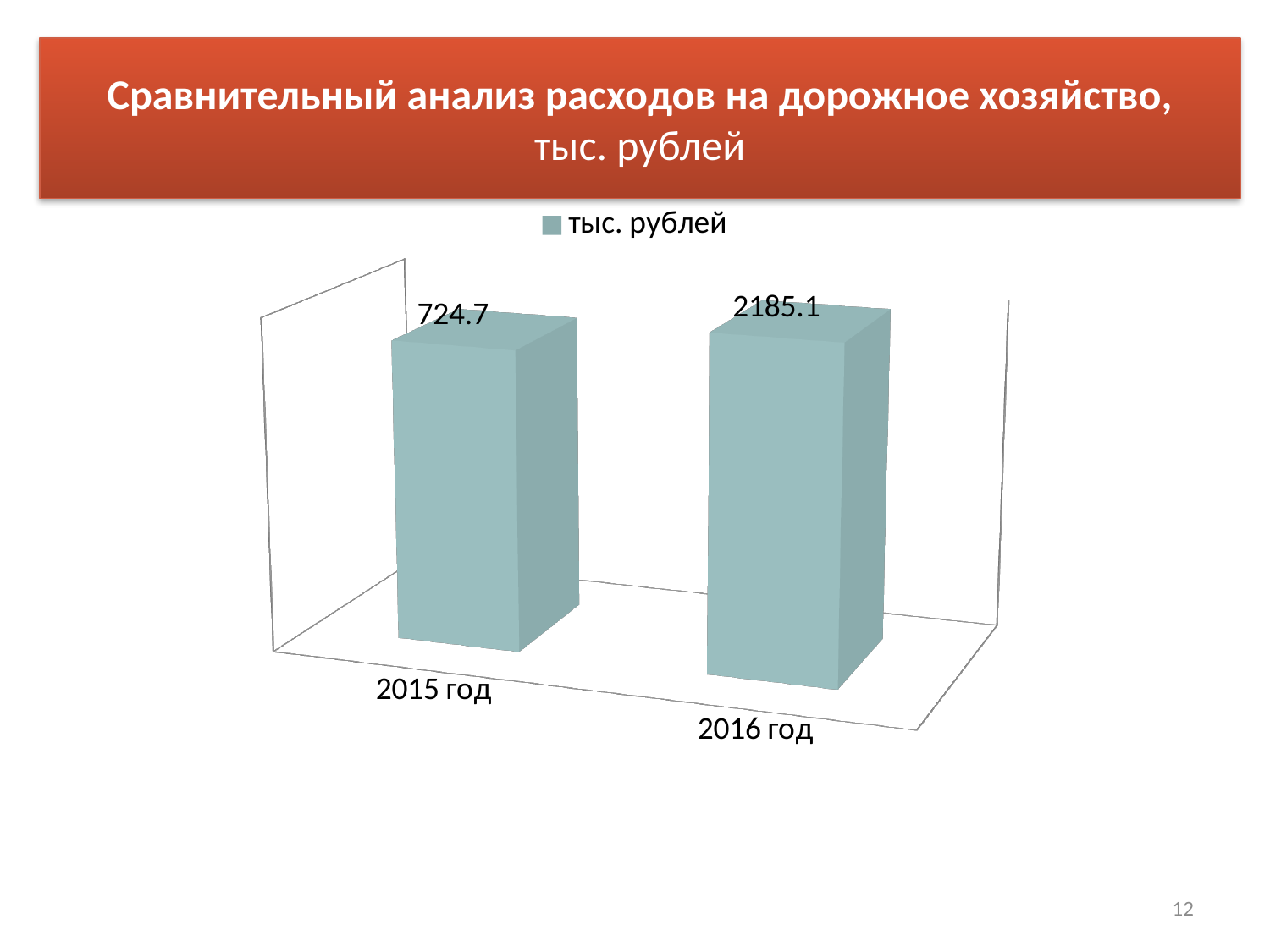

# Сравнительный анализ расходов на дорожное хозяйство, тыс. рублей

[unsupported chart]

12